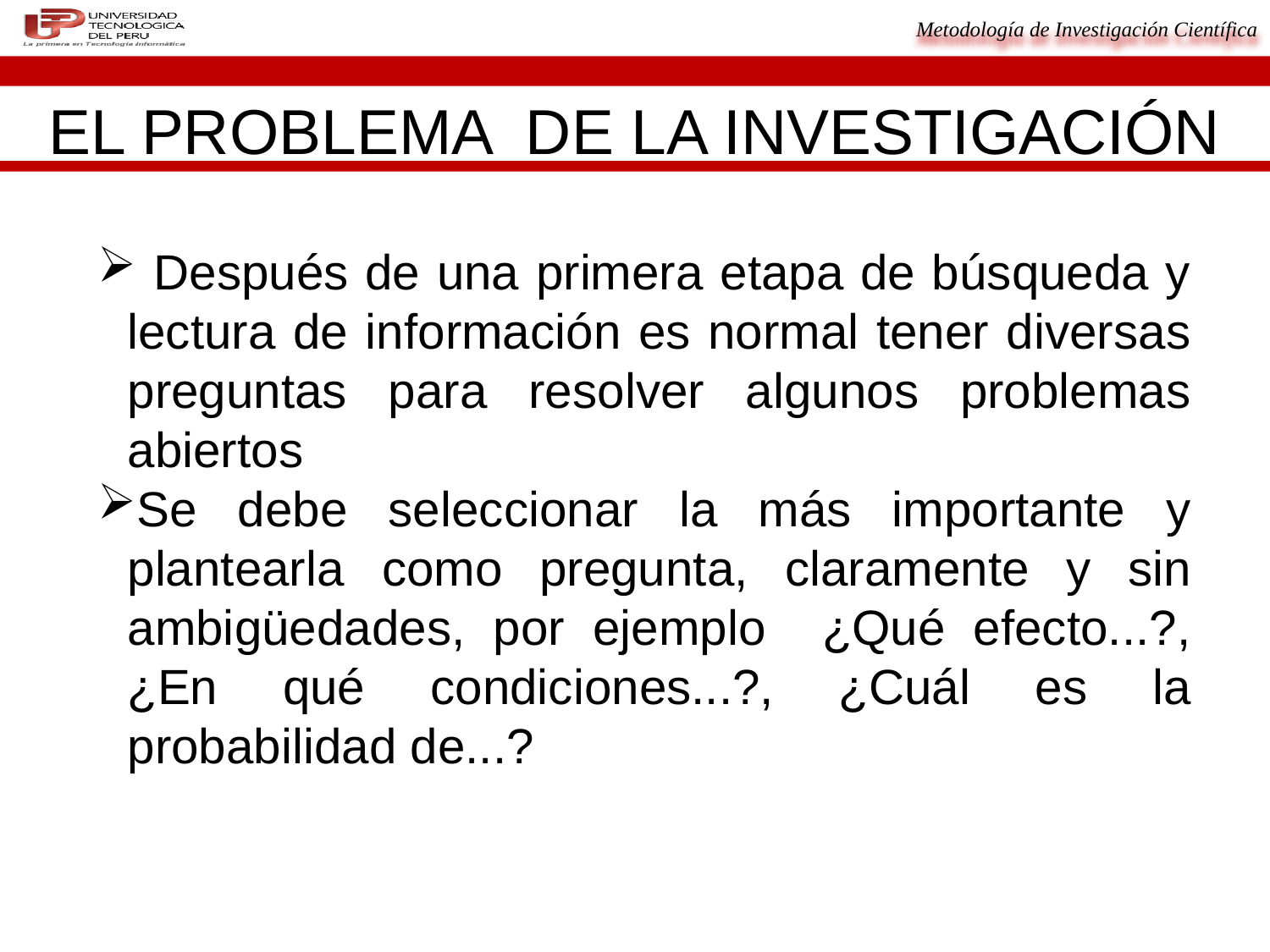

EL PROBLEMA  DE LA INVESTIGACIÓN
 Después de una primera etapa de búsqueda y lectura de información es normal tener diversas preguntas para resolver algunos problemas abiertos
Se debe seleccionar la más importante y plantearla como pregunta, claramente y sin ambigüedades, por ejemplo  ¿Qué efecto...?, ¿En qué condiciones...?, ¿Cuál es la probabilidad de...?